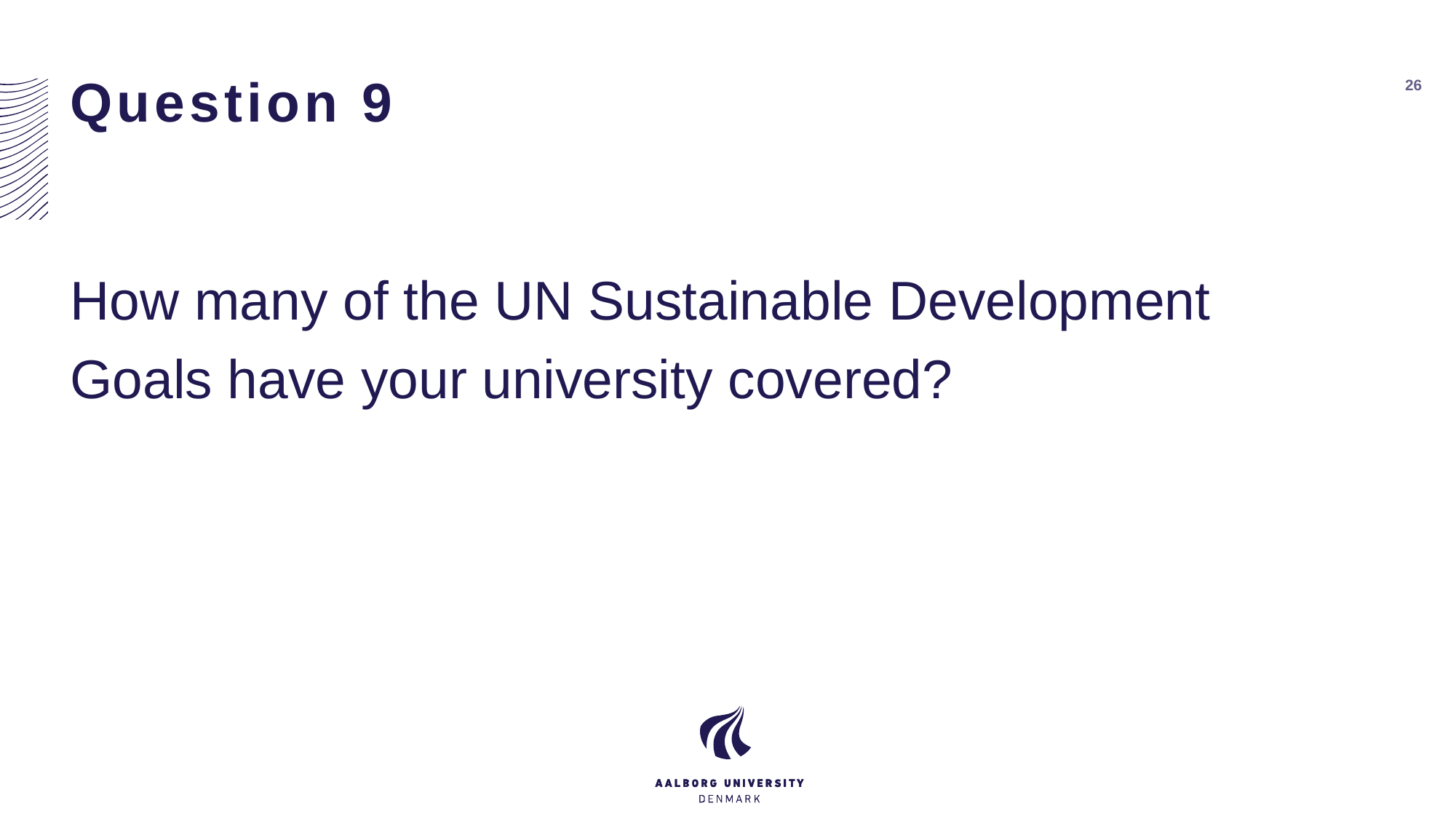

# Question 9
26
How many of the UN Sustainable Development Goals have your university covered?